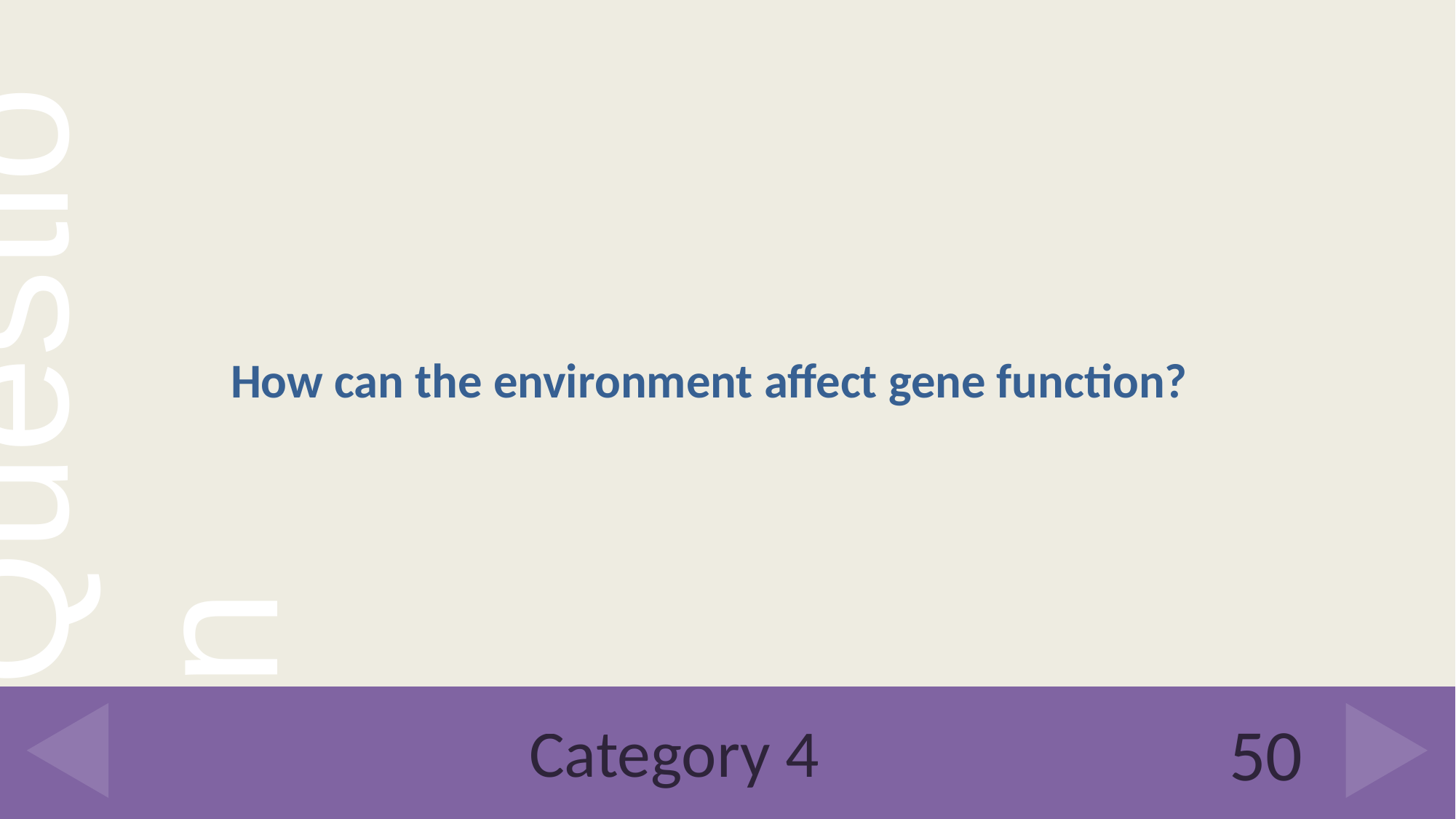

How can the environment affect gene function?
# Category 4
50